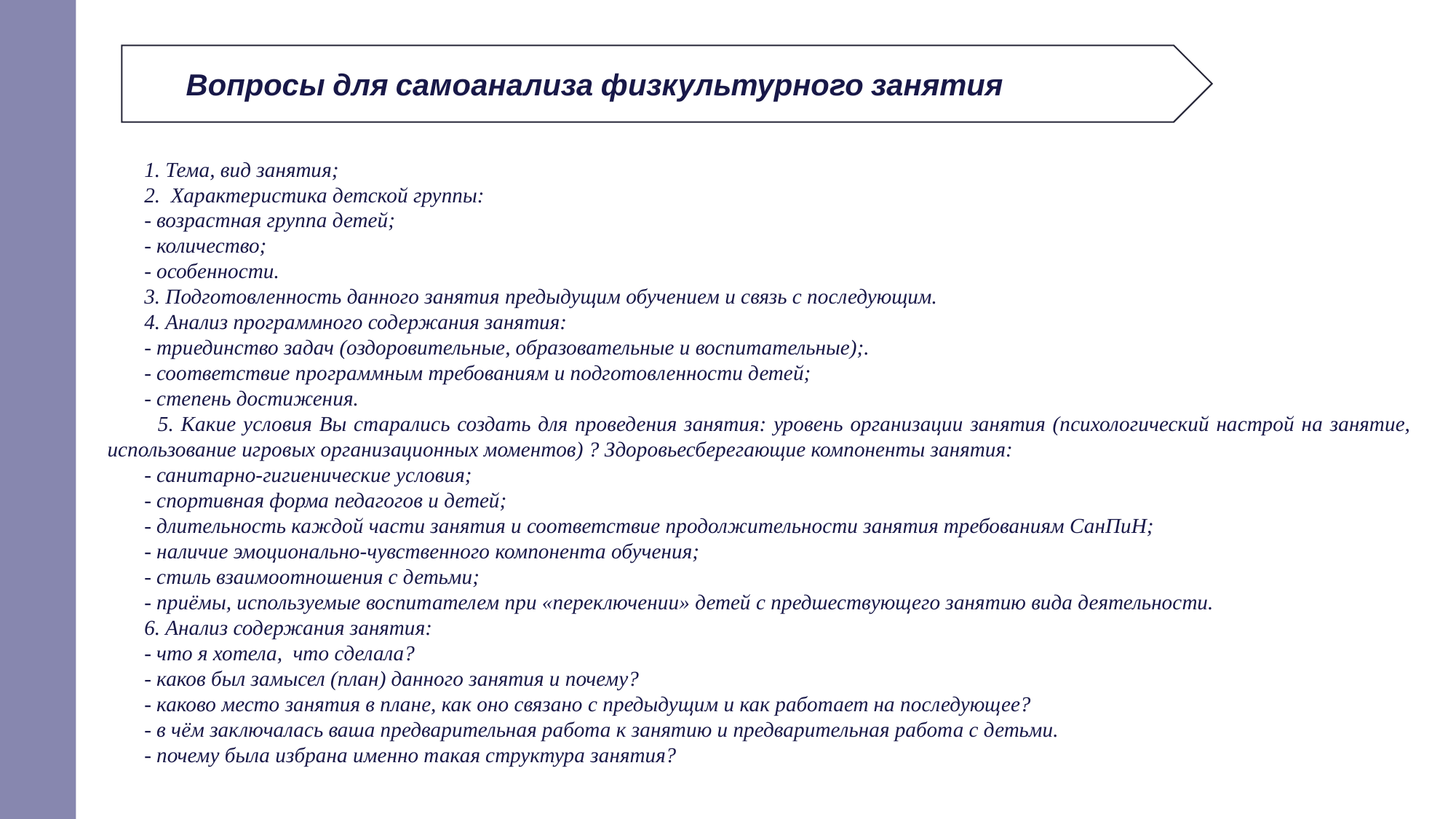

Вопросы для самоанализа физкультурного занятия
       1. Тема, вид занятия;
       2.  Характеристика детской группы:
       - возрастная группа детей;
       - количество;
       - особенности.
       3. Подготовленность данного занятия предыдущим обучением и связь с последующим.
       4. Анализ программного содержания занятия:
       - триединство задач (оздоровительные, образовательные и воспитательные);.
       - соответствие программным требованиям и подготовленности детей;
       - степень достижения.
       5. Какие условия Вы старались создать для проведения занятия: уровень организации занятия (психологический настрой на занятие, использование игровых организационных моментов) ? Здоровьесберегающие компоненты занятия:
       - санитарно-гигиенические условия;
       - спортивная форма педагогов и детей;
       - длительность каждой части занятия и соответствие продолжительности занятия требованиям СанПиН;
       - наличие эмоционально-чувственного компонента обучения;
       - стиль взаимоотношения с детьми;
       - приёмы, используемые воспитателем при «переключении» детей с предшествующего занятию вида деятельности.
       6. Анализ содержания занятия:
       - что я хотела,  что сделала?
       - каков был замысел (план) данного занятия и почему?
       - каково место занятия в плане, как оно связано с предыдущим и как работает на последующее?
       - в чём заключалась ваша предварительная работа к занятию и предварительная работа с детьми.
       - почему была избрана именно такая структура занятия?